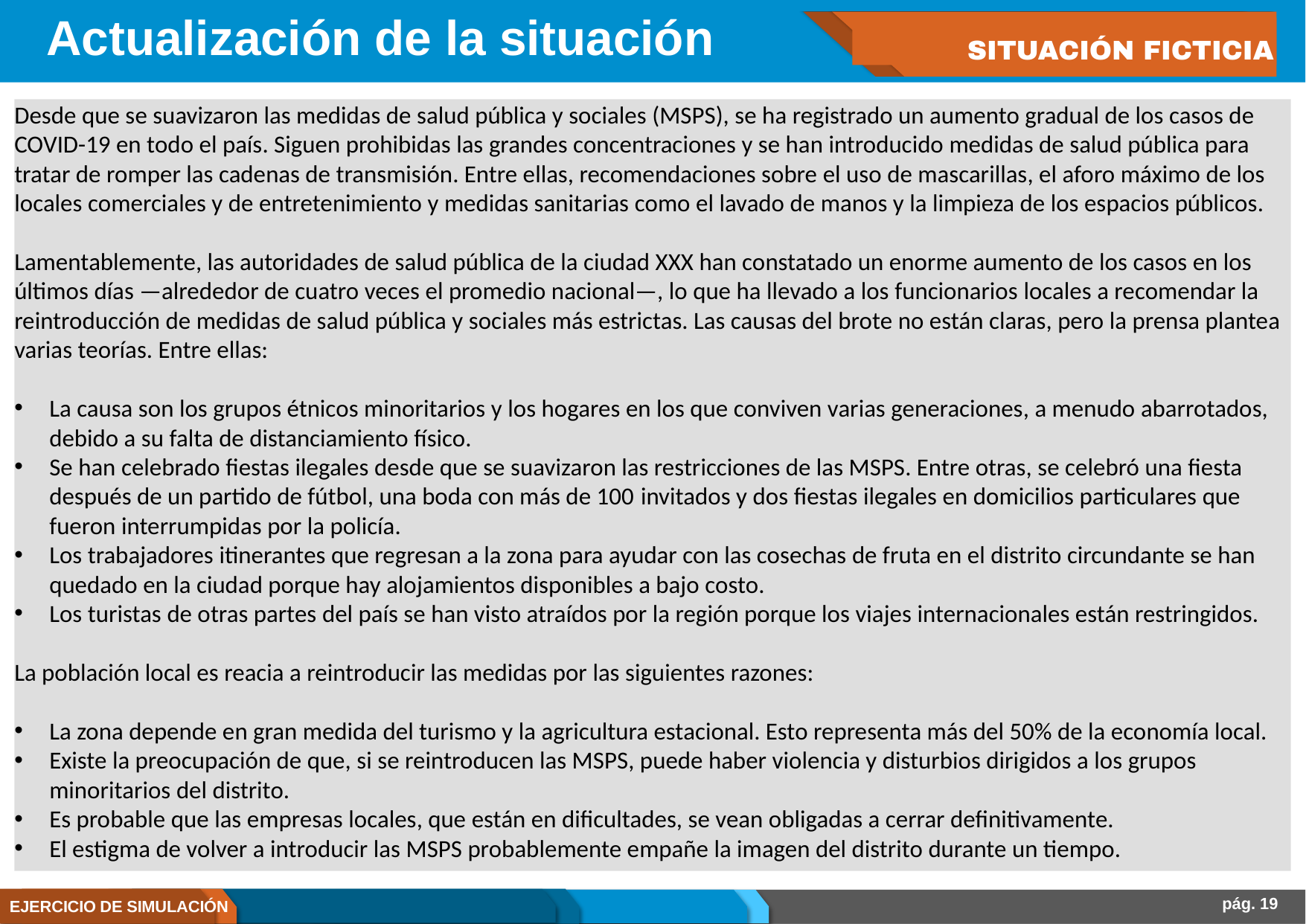

# Actualización de la situación

SITUACIÓN FICTICIA
Desde que se suavizaron las medidas de salud pública y sociales (MSPS), se ha registrado un aumento gradual de los casos de COVID-19 en todo el país. Siguen prohibidas las grandes concentraciones y se han introducido medidas de salud pública para tratar de romper las cadenas de transmisión. Entre ellas, recomendaciones sobre el uso de mascarillas, el aforo máximo de los locales comerciales y de entretenimiento y medidas sanitarias como el lavado de manos y la limpieza de los espacios públicos.

Lamentablemente, las autoridades de salud pública de la ciudad XXX han constatado un enorme aumento de los casos en los últimos días —alrededor de cuatro veces el promedio nacional—, lo que ha llevado a los funcionarios locales a recomendar la reintroducción de medidas de salud pública y sociales más estrictas. Las causas del brote no están claras, pero la prensa plantea varias teorías. Entre ellas:

La causa son los grupos étnicos minoritarios y los hogares en los que conviven varias generaciones, a menudo abarrotados, debido a su falta de distanciamiento físico.
Se han celebrado fiestas ilegales desde que se suavizaron las restricciones de las MSPS. Entre otras, se celebró una fiesta después de un partido de fútbol, una boda con más de 100 invitados y dos fiestas ilegales en domicilios particulares que fueron interrumpidas por la policía.
Los trabajadores itinerantes que regresan a la zona para ayudar con las cosechas de fruta en el distrito circundante se han quedado en la ciudad porque hay alojamientos disponibles a bajo costo.
Los turistas de otras partes del país se han visto atraídos por la región porque los viajes internacionales están restringidos.

La población local es reacia a reintroducir las medidas por las siguientes razones:

La zona depende en gran medida del turismo y la agricultura estacional. Esto representa más del 50% de la economía local.
Existe la preocupación de que, si se reintroducen las MSPS, puede haber violencia y disturbios dirigidos a los grupos minoritarios del distrito.
Es probable que las empresas locales, que están en dificultades, se vean obligadas a cerrar definitivamente.
El estigma de volver a introducir las MSPS probablemente empañe la imagen del distrito durante un tiempo.
pág. 19
EJERCICIO DE SIMULACIÓN